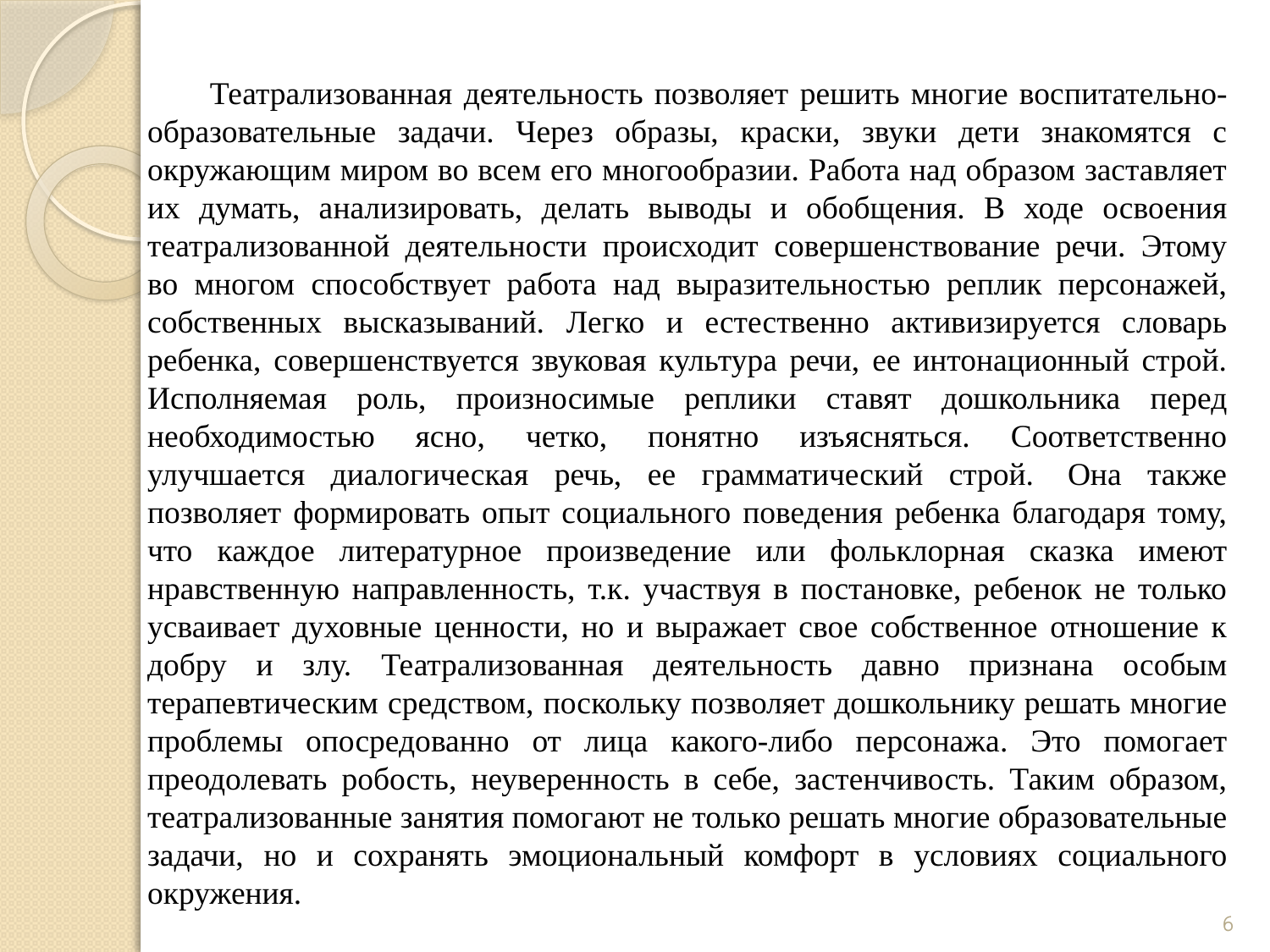

Театрализованная деятельность позволяет решить многие воcпитательно-образовательные задачи. Через образы, краски, звуки дети знакомятся с окружающим миром во всем его многообразии. Работа над образом заставляет их думать, анализировать, делать выводы и обобщения. В ходе освоения театрализованной деятельности происходит совершенствование речи. Этому во многом способствует работа над выразительностью реплик персонажей, собст­венных высказываний. Легко и естественно активизируется словарь ребенка, совершенствуется звуковая культура речи, ее интонационный строй. Исполняемая роль, произносимые реплики ставят дошкольника перед необходимостью ясно, четко, понятно изъясняться. Соответственно улучшается диалогическая речь, ее грамматический строй.  Она также позволяет формировать опыт социального поведения ребенка благодаря тому, что каждое литературное произведение или фольклорная сказка имеют нравственную направленность, т.к. участвуя в постановке, ребенок не только усваивает духовные ценности, но и выражает свое собственное отношение к добру и злу. Театрализованная деятельность давно признана особым терапевтическим средством, поскольку позволяет дошкольнику решать многие проблемы опосредованно от лица какого-либо персонажа. Это помогает преодолевать робость, неуверенность в себе, застенчивость. Таким образом, театрализованные занятия помогают не только решать многие образовательные задачи, но и сохранять эмоциональный комфорт в условиях социального окружения.

6